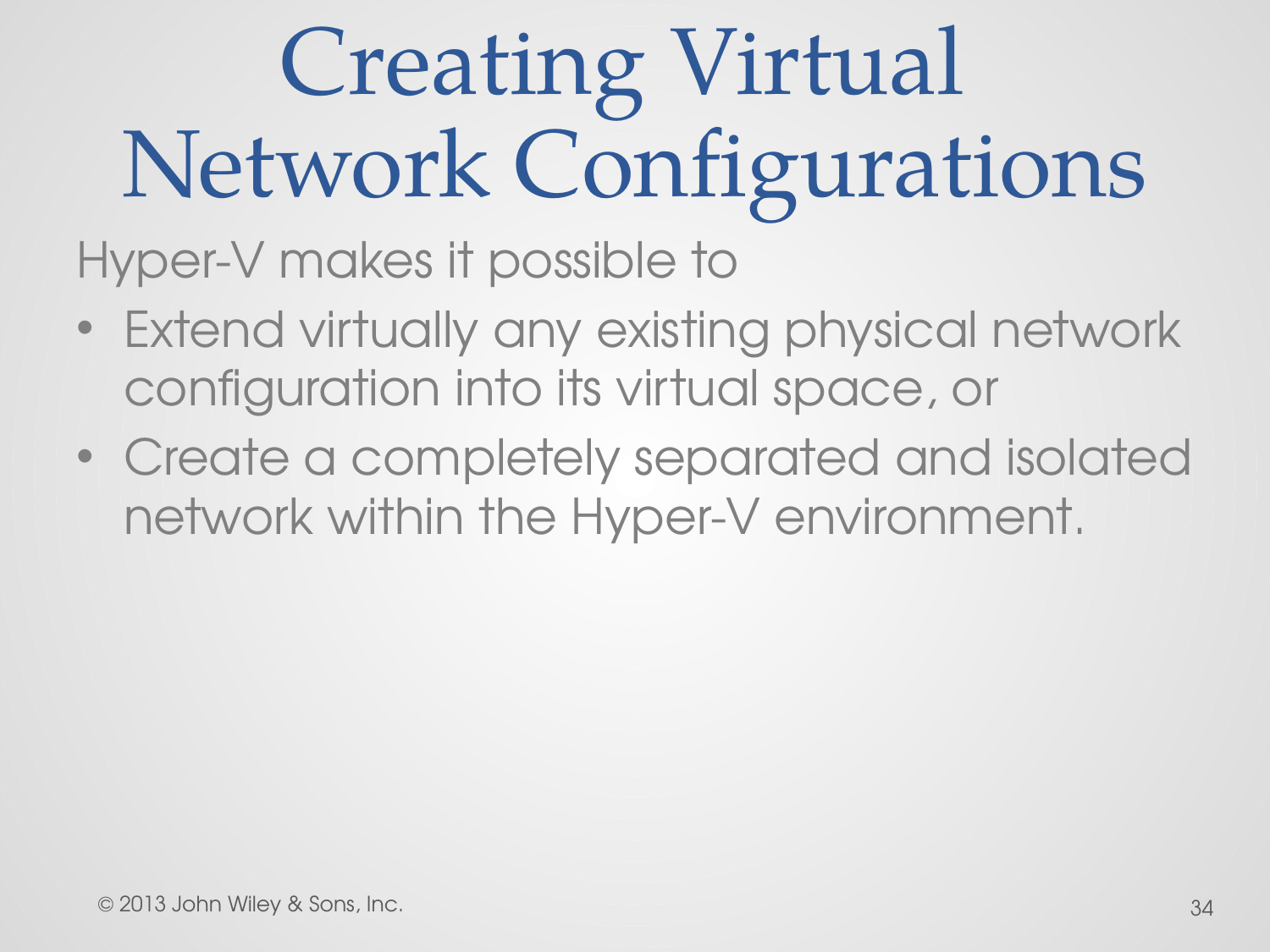

# Creating Virtual Network Configurations
Hyper-V makes it possible to
Extend virtually any existing physical network configuration into its virtual space, or
Create a completely separated and isolated network within the Hyper-V environment.

© 2013 John Wiley & Sons, Inc.
34